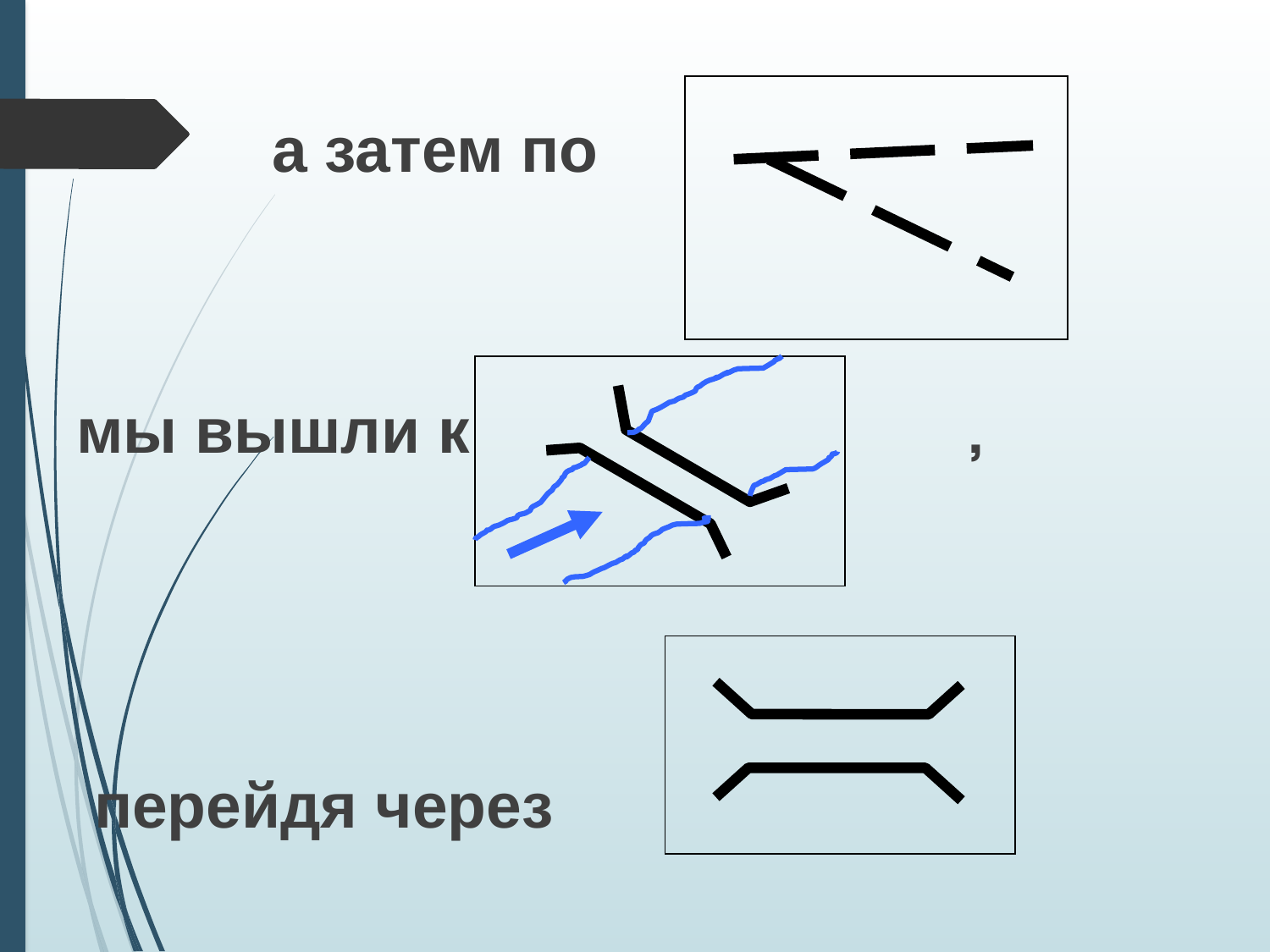

а затем по

мы вышли к                            ,

 перейдя через